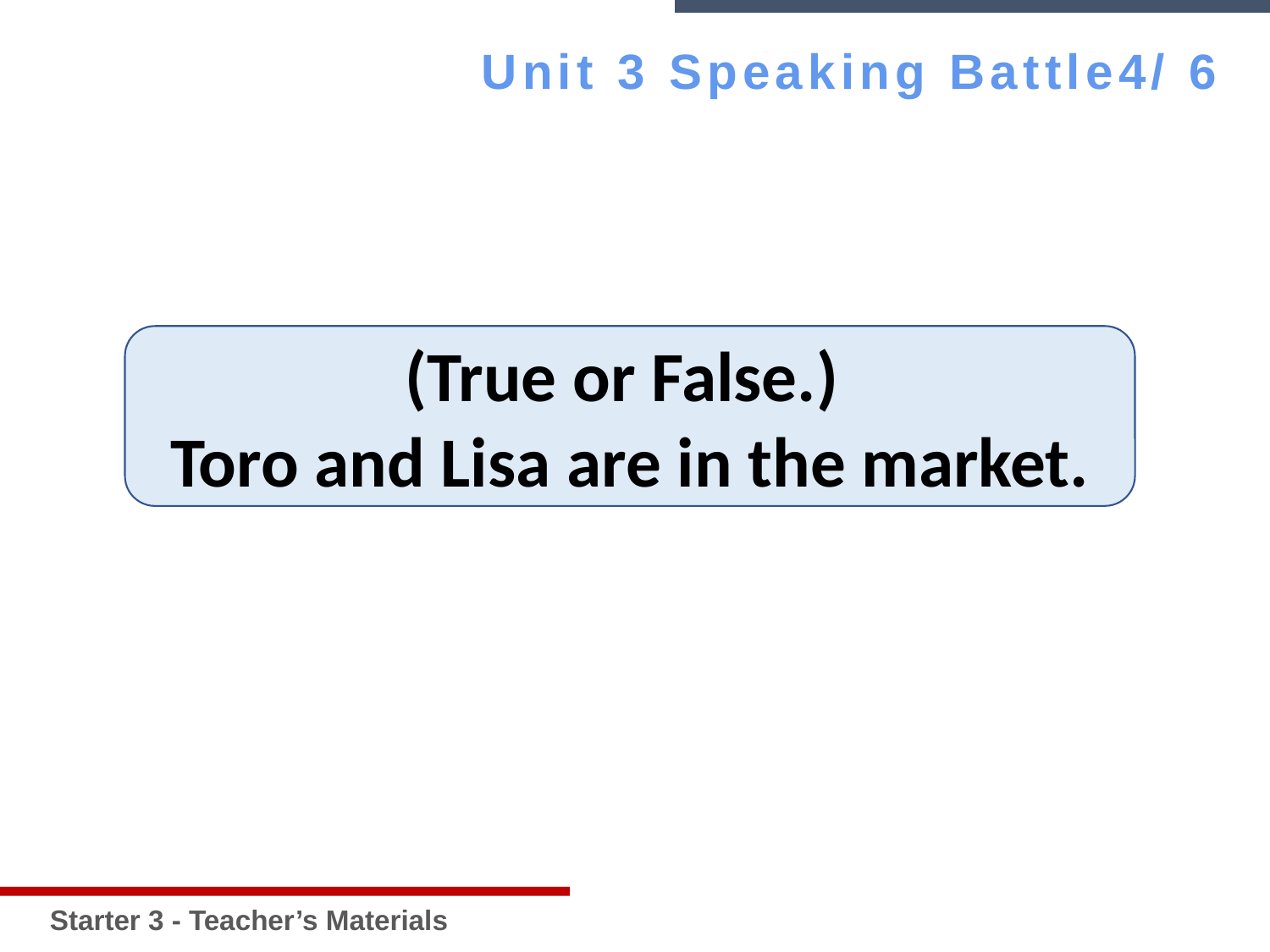

Starter 3 - Teacher’s Materials
Unit 3 Speaking Battle4/ 6
(True or False.)
Toro and Lisa are in the market.